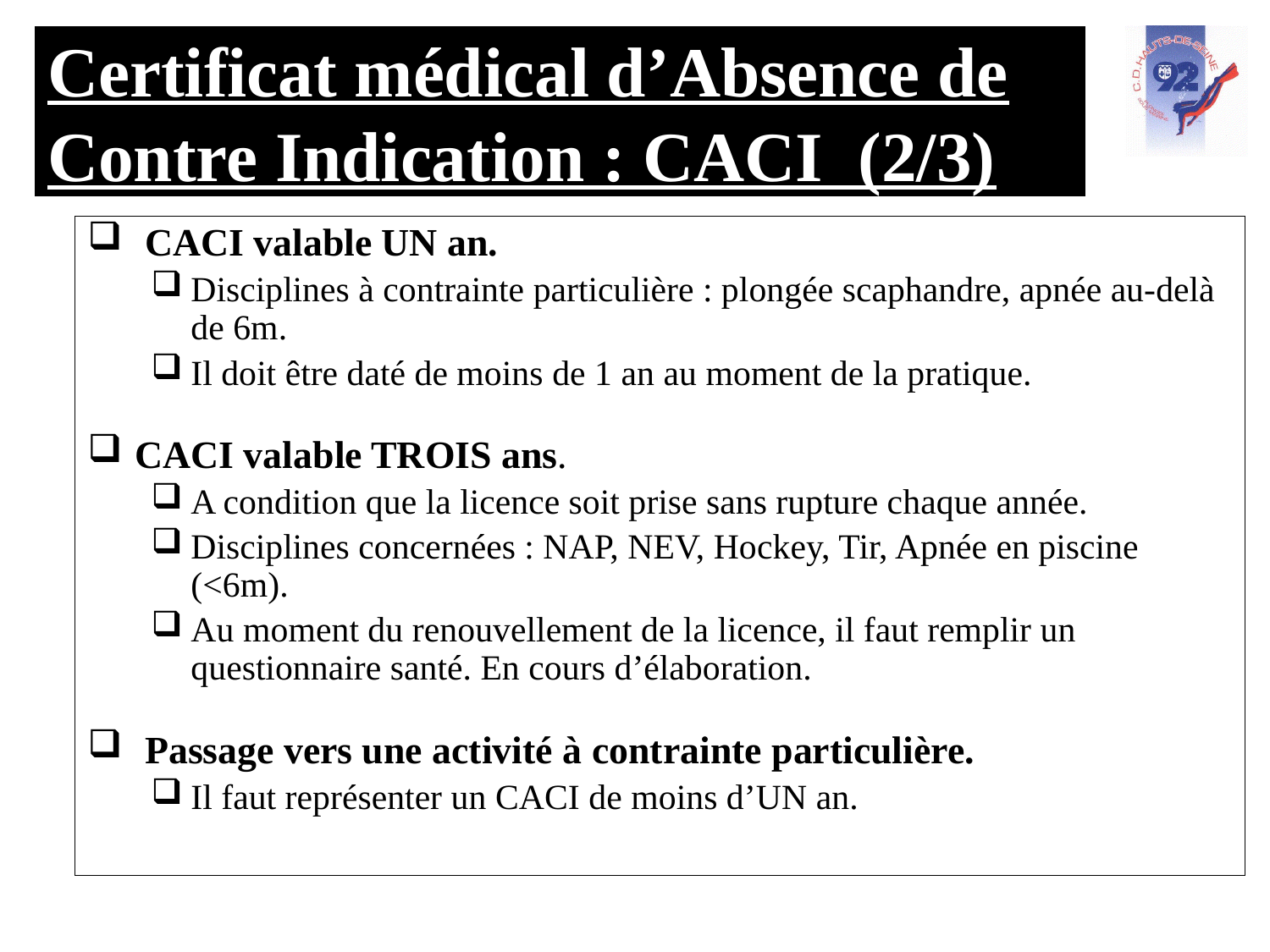

# Certificat médical d’Absence de Contre Indication : CACI  (2/3)
 CACI valable UN an.
Disciplines à contrainte particulière : plongée scaphandre, apnée au-delà de 6m.
Il doit être daté de moins de 1 an au moment de la pratique.
CACI valable TROIS ans.
A condition que la licence soit prise sans rupture chaque année.
Disciplines concernées : NAP, NEV, Hockey, Tir, Apnée en piscine (<6m).
Au moment du renouvellement de la licence, il faut remplir un questionnaire santé. En cours d’élaboration.
 Passage vers une activité à contrainte particulière.
Il faut représenter un CACI de moins d’UN an.